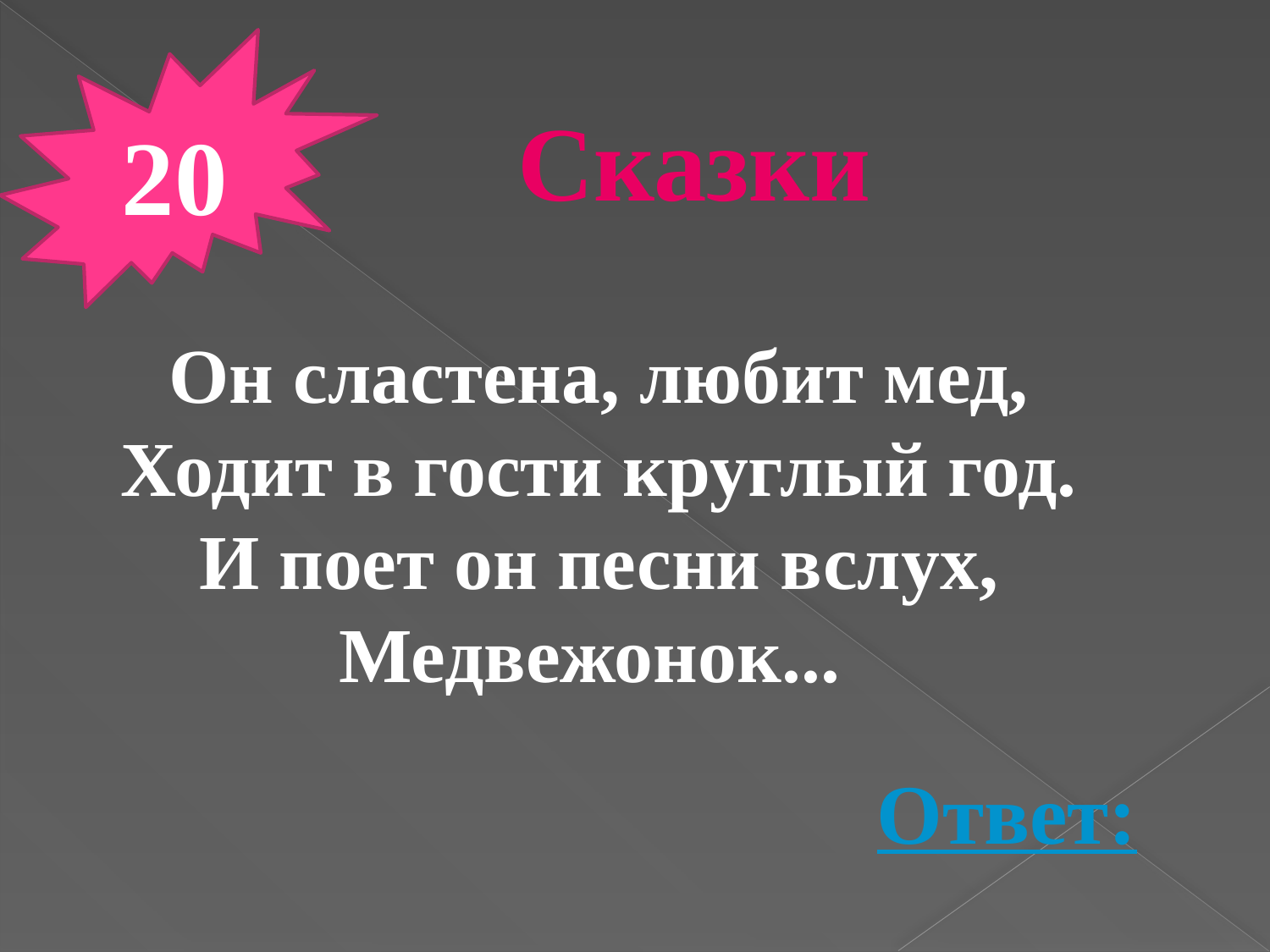

20
Сказки
Он сластена, любит мед,
Ходит в гости круглый год.
И поет он песни вслух,
Медвежонок...
Ответ: